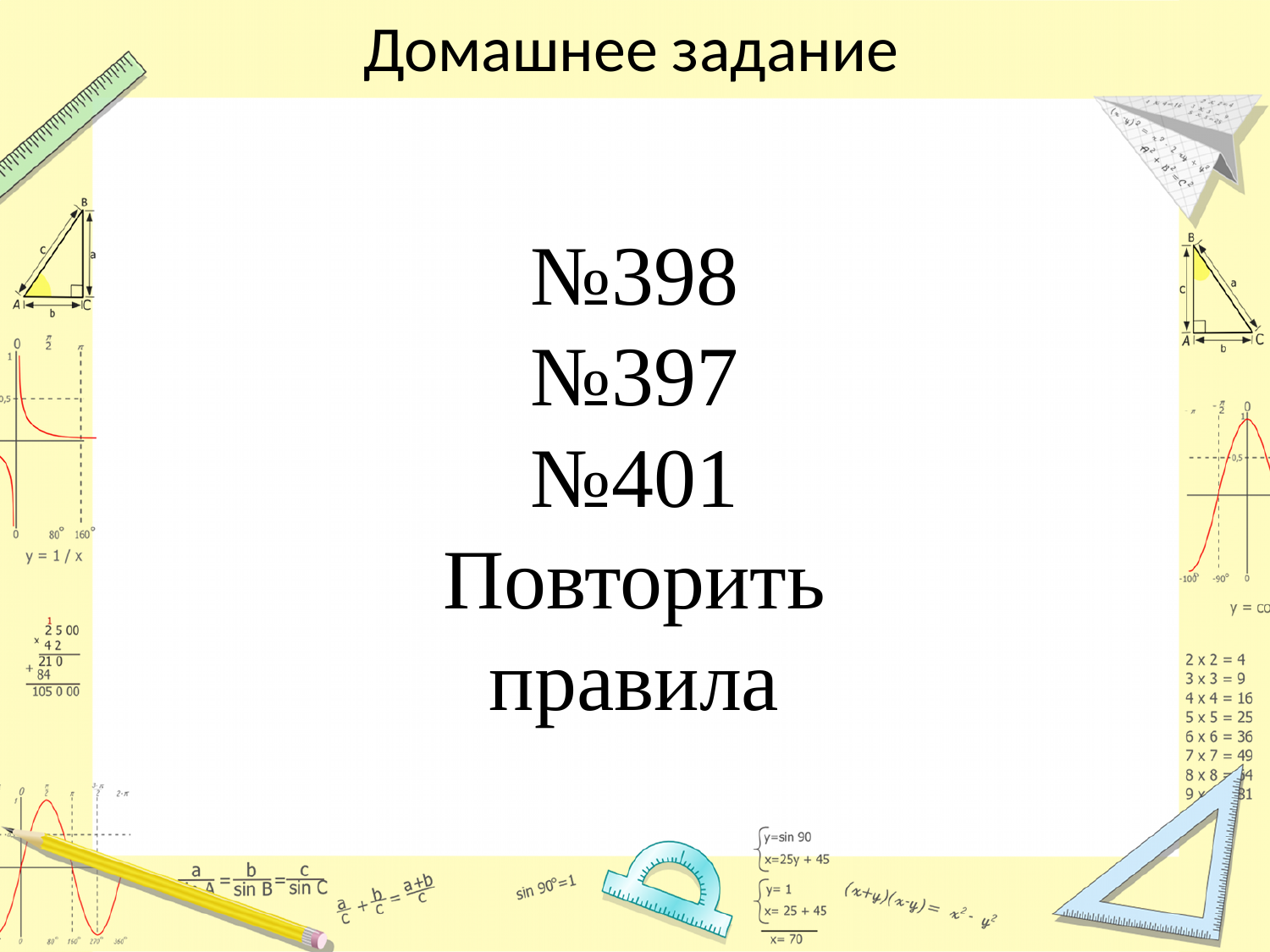

# Домашнее задание
№398
№397
№401
Повторить правила